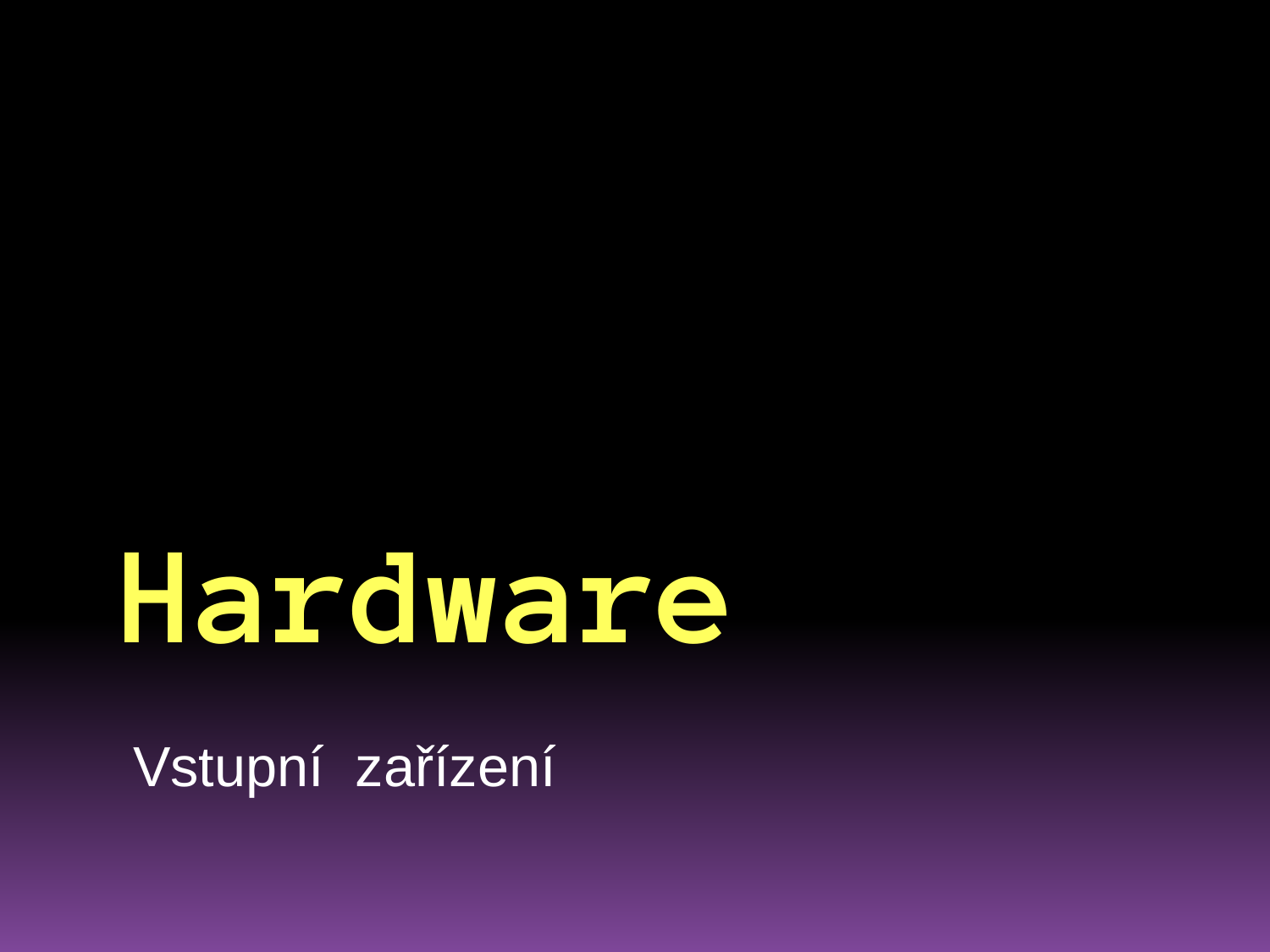

# Hardware
Vstupní  zařízení
Mgr. Jan Vobornik, Masarykova ZŠ